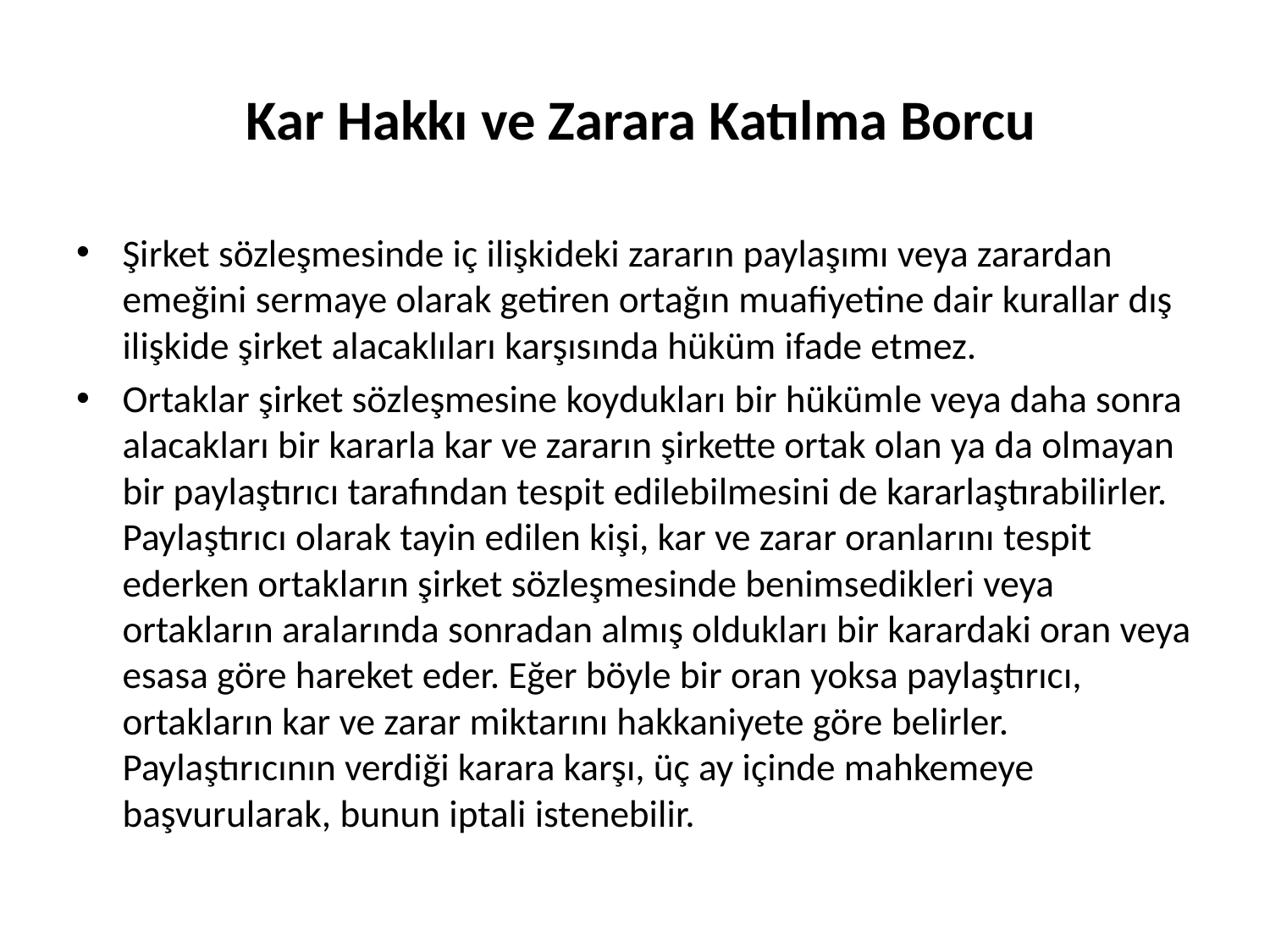

# Kar Hakkı ve Zarara Katılma Borcu
Şirket sözleşmesinde iç ilişkideki zararın paylaşımı veya zarardan emeğini sermaye olarak getiren ortağın muafiyetine dair kurallar dış ilişkide şirket alacaklıları karşısında hüküm ifade etmez.
Ortaklar şirket sözleşmesine koydukları bir hükümle veya daha sonra alacakları bir kararla kar ve zararın şirkette ortak olan ya da olmayan bir paylaştırıcı tarafından tespit edilebilmesini de kararlaştırabilirler. Paylaştırıcı olarak tayin edilen kişi, kar ve zarar oranlarını tespit ederken ortakların şirket sözleşmesinde benimsedikleri veya ortakların aralarında sonradan almış oldukları bir karardaki oran veya esasa göre hareket eder. Eğer böyle bir oran yoksa paylaştırıcı, ortakların kar ve zarar miktarını hakkaniyete göre belirler. Paylaştırıcının verdiği karara karşı, üç ay içinde mahkemeye başvurularak, bunun iptali istenebilir.